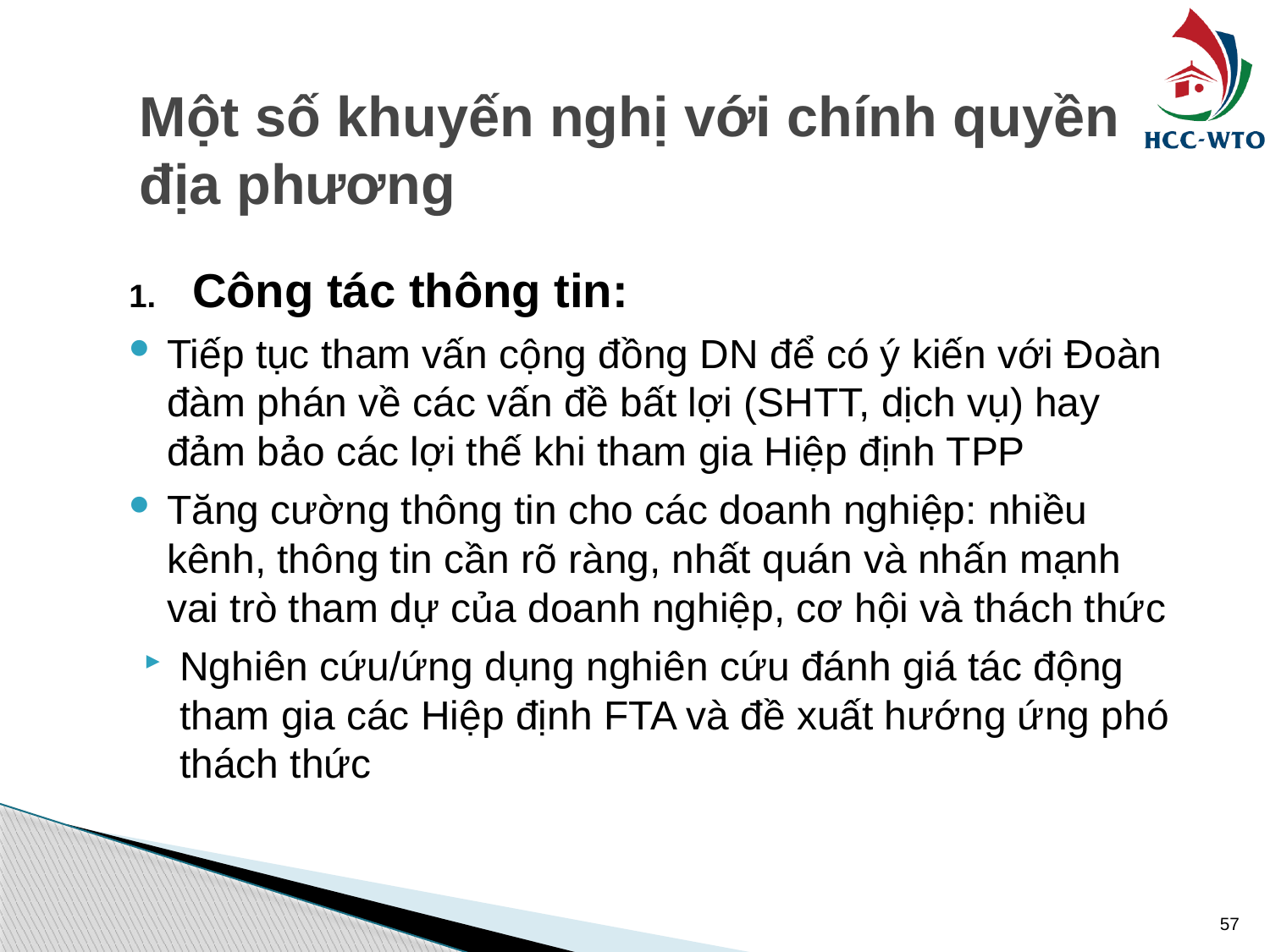

# Một số khuyến nghị với chính quyền địa phương
Công tác thông tin:
Tiếp tục tham vấn cộng đồng DN để có ý kiến với Đoàn đàm phán về các vấn đề bất lợi (SHTT, dịch vụ) hay đảm bảo các lợi thế khi tham gia Hiệp định TPP
Tăng cường thông tin cho các doanh nghiệp: nhiều kênh, thông tin cần rõ ràng, nhất quán và nhấn mạnh vai trò tham dự của doanh nghiệp, cơ hội và thách thức
Nghiên cứu/ứng dụng nghiên cứu đánh giá tác động tham gia các Hiệp định FTA và đề xuất hướng ứng phó thách thức
57